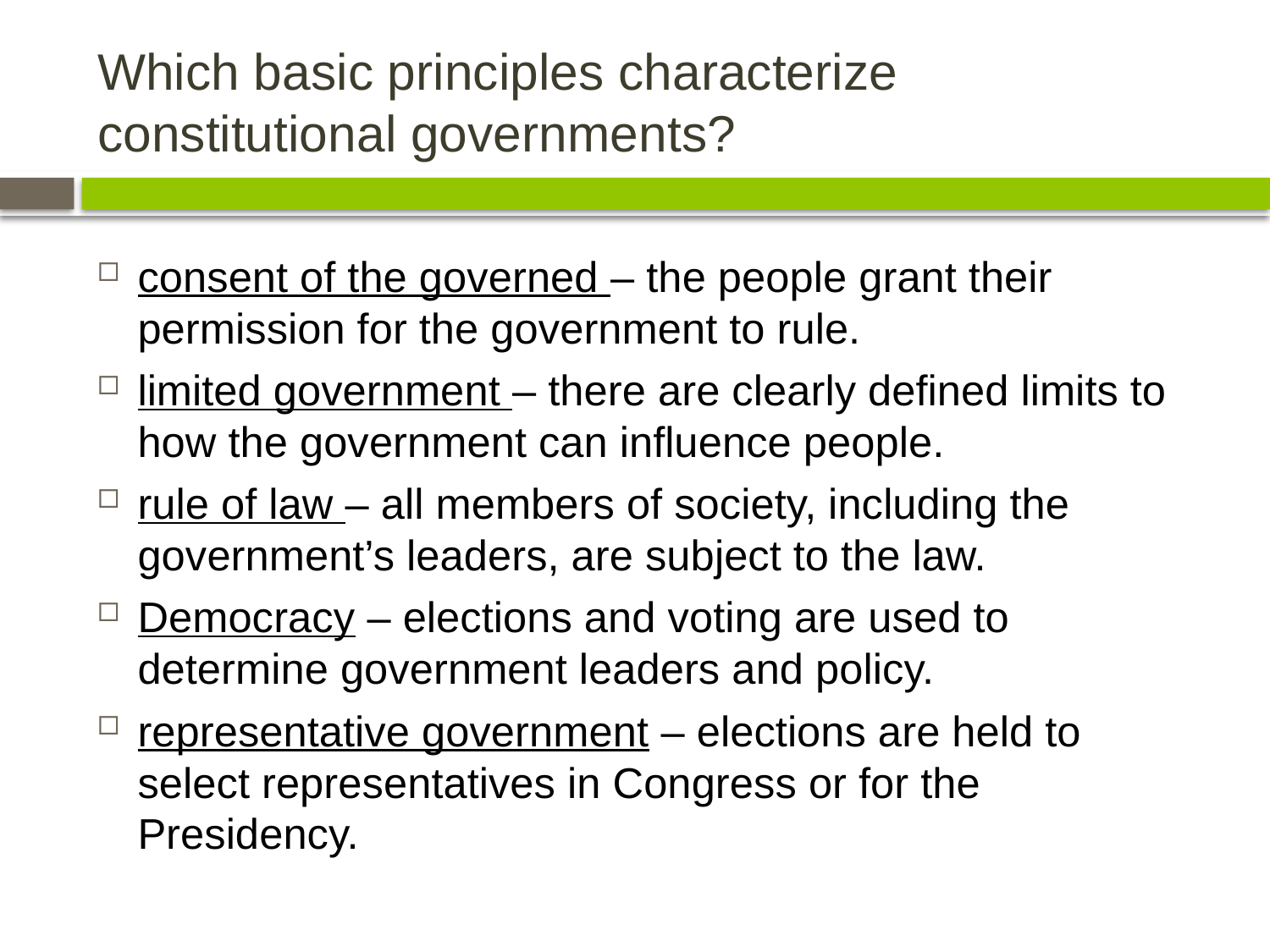

# Which basic principles characterize constitutional governments?
consent of the governed – the people grant their permission for the government to rule.
limited government – there are clearly defined limits to how the government can influence people.
rule of law – all members of society, including the government’s leaders, are subject to the law.
Democracy – elections and voting are used to determine government leaders and policy.
representative government – elections are held to select representatives in Congress or for the Presidency.